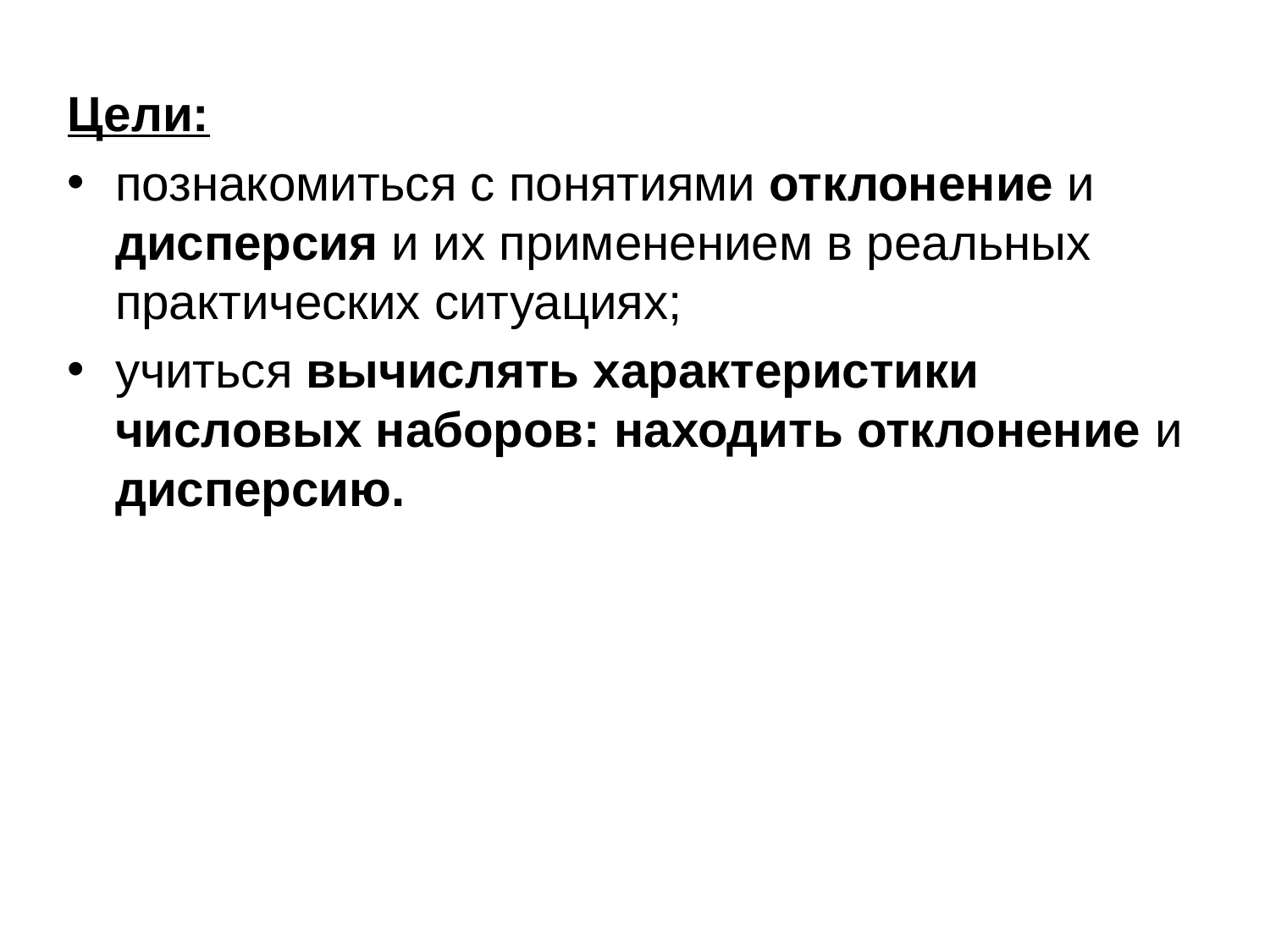

Цели:
познакомиться с понятиями отклонение и дисперсия и их применением в реальных практических ситуациях;
учиться вычислять характеристики числовых наборов: находить отклонение и дисперсию.